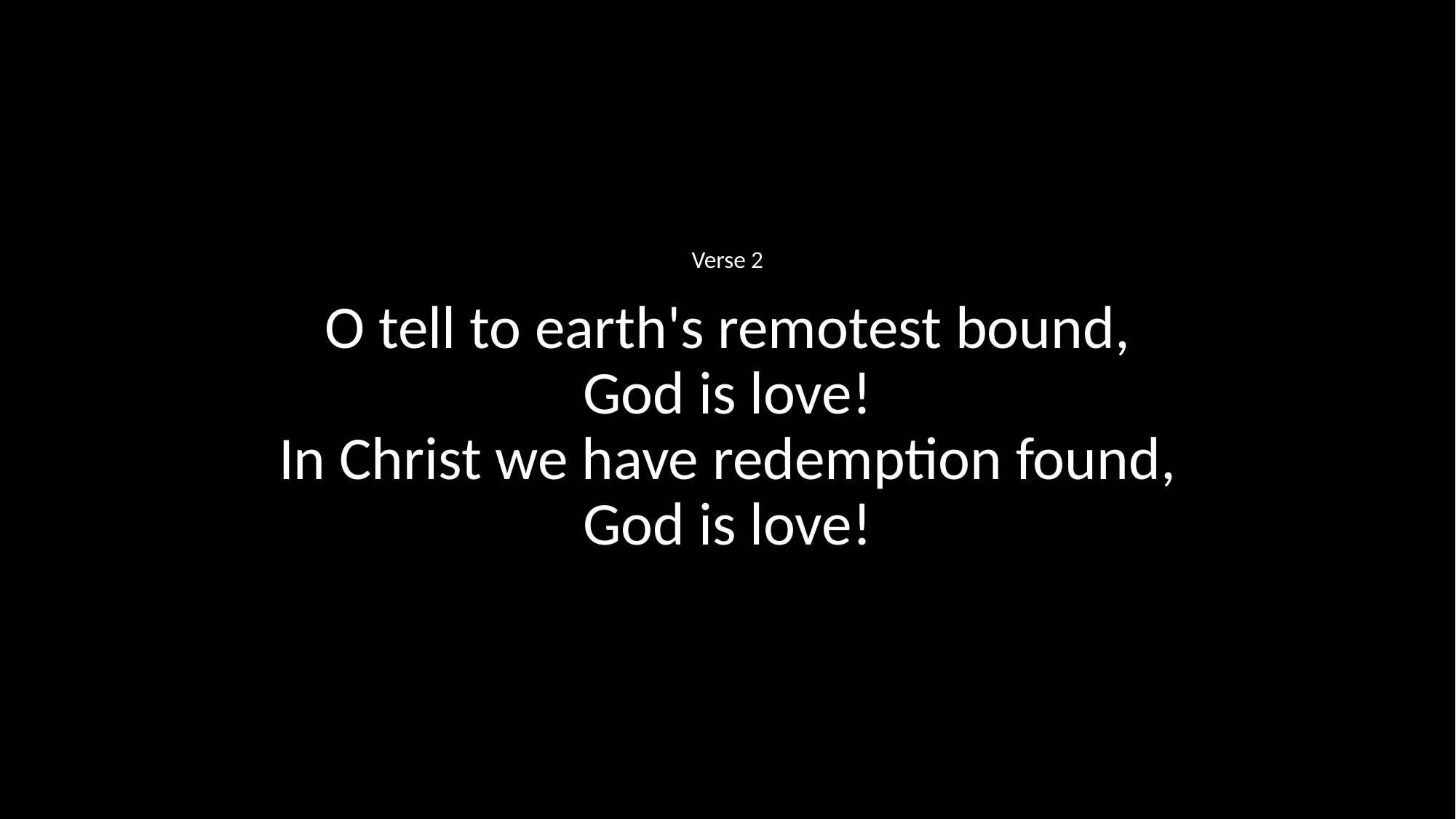

Verse 2
O tell to earth's remotest bound,
God is love!
In Christ we have redemption found,
God is love!